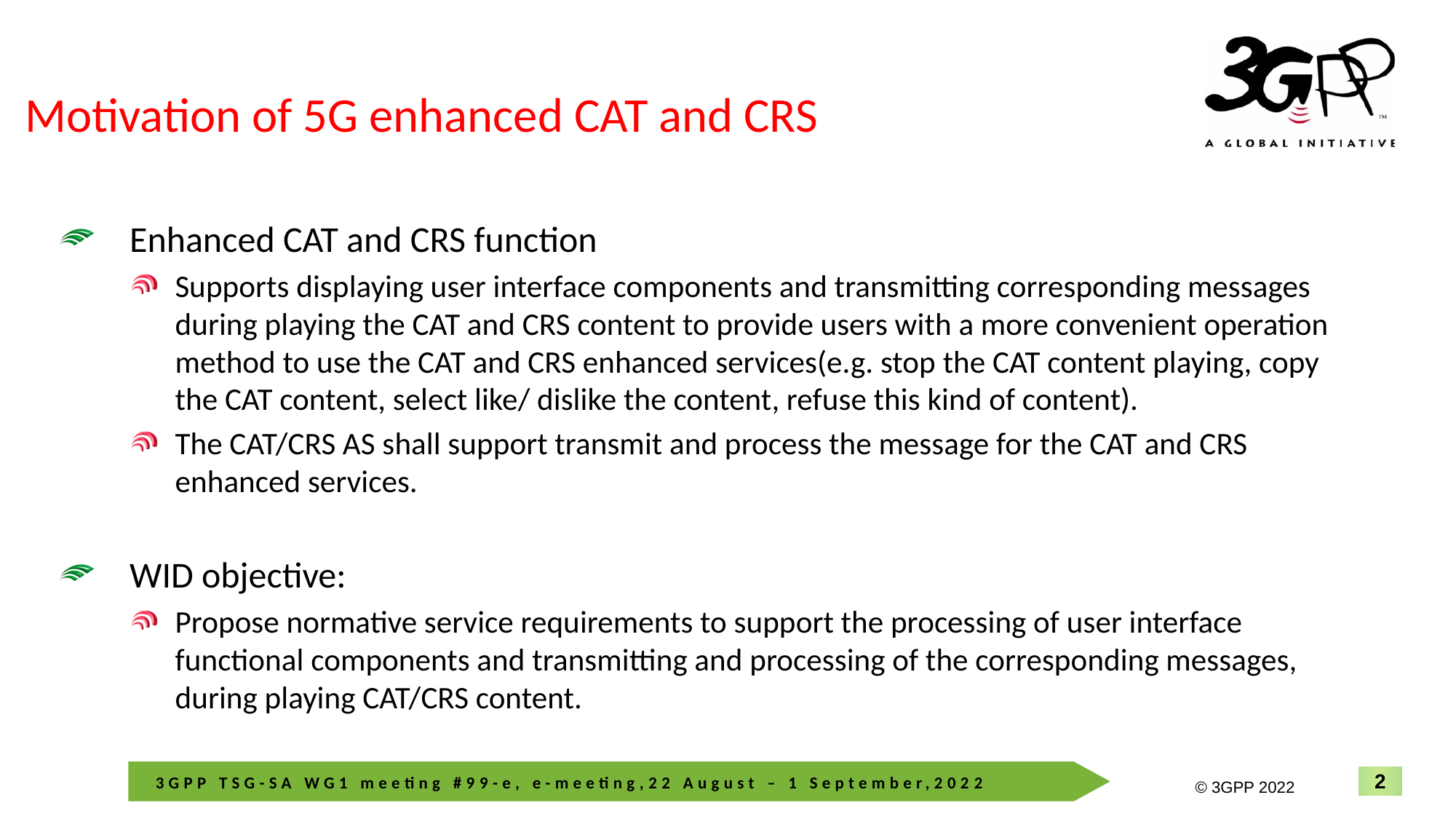

# Motivation of 5G enhanced CAT and CRS
Enhanced CAT and CRS function
Supports displaying user interface components and transmitting corresponding messages during playing the CAT and CRS content to provide users with a more convenient operation method to use the CAT and CRS enhanced services(e.g. stop the CAT content playing, copy the CAT content, select like/ dislike the content, refuse this kind of content).
The CAT/CRS AS shall support transmit and process the message for the CAT and CRS enhanced services.
WID objective:
Propose normative service requirements to support the processing of user interface functional components and transmitting and processing of the corresponding messages, during playing CAT/CRS content.